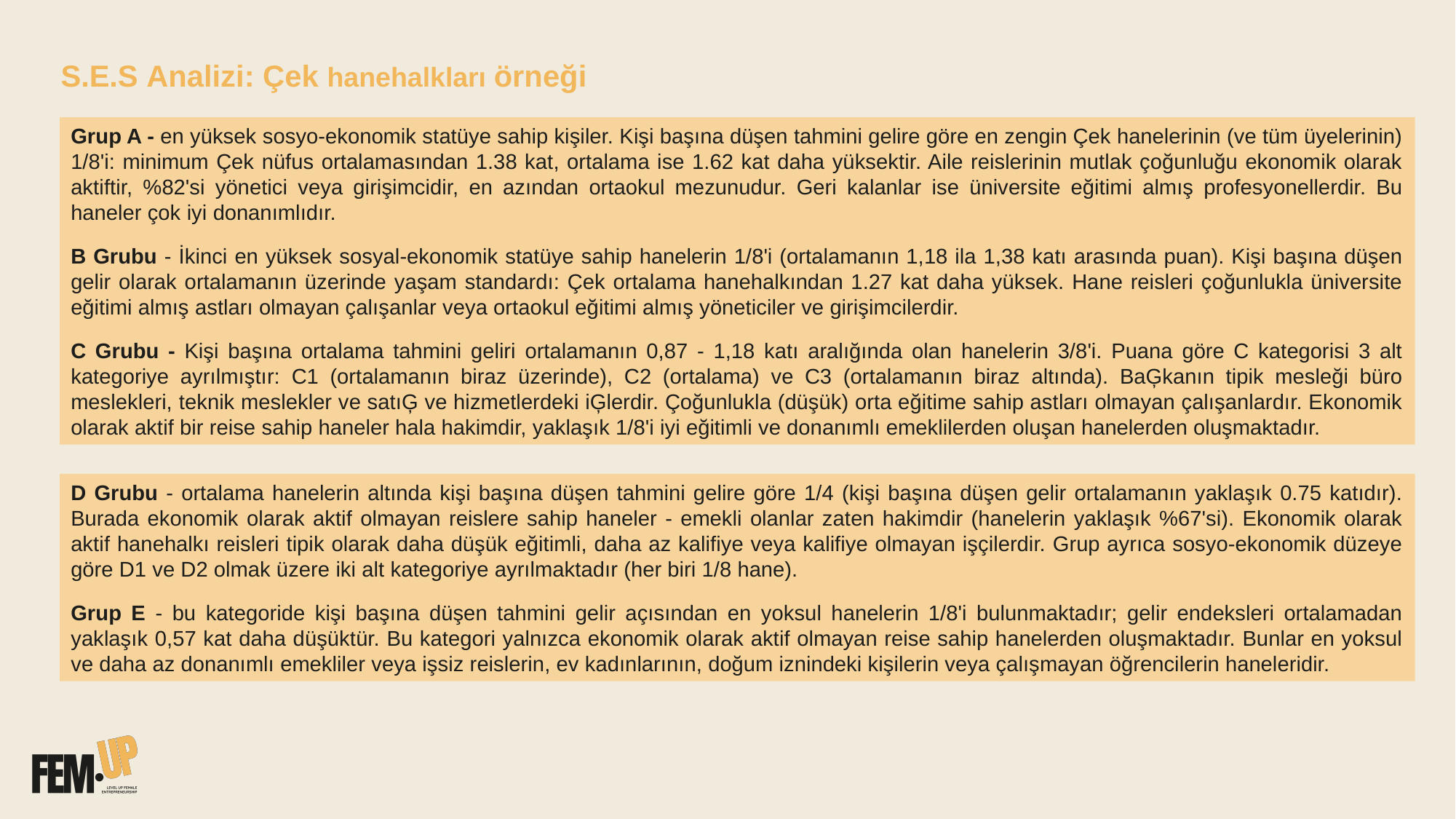

S.E.S Analizi: Çek hanehalkları örneği
Grup A - en yüksek sosyo-ekonomik statüye sahip kişiler. Kişi başına düşen tahmini gelire göre en zengin Çek hanelerinin (ve tüm üyelerinin) 1/8'i: minimum Çek nüfus ortalamasından 1.38 kat, ortalama ise 1.62 kat daha yüksektir. Aile reislerinin mutlak çoğunluğu ekonomik olarak aktiftir, %82'si yönetici veya girişimcidir, en azından ortaokul mezunudur. Geri kalanlar ise üniversite eğitimi almış profesyonellerdir. Bu haneler çok iyi donanımlıdır.
B Grubu - İkinci en yüksek sosyal-ekonomik statüye sahip hanelerin 1/8'i (ortalamanın 1,18 ila 1,38 katı arasında puan). Kişi başına düşen gelir olarak ortalamanın üzerinde yaşam standardı: Çek ortalama hanehalkından 1.27 kat daha yüksek. Hane reisleri çoğunlukla üniversite eğitimi almış astları olmayan çalışanlar veya ortaokul eğitimi almış yöneticiler ve girişimcilerdir.
C Grubu - Kişi başına ortalama tahmini geliri ortalamanın 0,87 - 1,18 katı aralığında olan hanelerin 3/8'i. Puana göre C kategorisi 3 alt kategoriye ayrılmıştır: C1 (ortalamanın biraz üzerinde), C2 (ortalama) ve C3 (ortalamanın biraz altında). BaĢkanın tipik mesleği büro meslekleri, teknik meslekler ve satıĢ ve hizmetlerdeki iĢlerdir. Çoğunlukla (düşük) orta eğitime sahip astları olmayan çalışanlardır. Ekonomik olarak aktif bir reise sahip haneler hala hakimdir, yaklaşık 1/8'i iyi eğitimli ve donanımlı emeklilerden oluşan hanelerden oluşmaktadır.
D Grubu - ortalama hanelerin altında kişi başına düşen tahmini gelire göre 1/4 (kişi başına düşen gelir ortalamanın yaklaşık 0.75 katıdır). Burada ekonomik olarak aktif olmayan reislere sahip haneler - emekli olanlar zaten hakimdir (hanelerin yaklaşık %67'si). Ekonomik olarak aktif hanehalkı reisleri tipik olarak daha düşük eğitimli, daha az kalifiye veya kalifiye olmayan işçilerdir. Grup ayrıca sosyo-ekonomik düzeye göre D1 ve D2 olmak üzere iki alt kategoriye ayrılmaktadır (her biri 1/8 hane).
Grup E - bu kategoride kişi başına düşen tahmini gelir açısından en yoksul hanelerin 1/8'i bulunmaktadır; gelir endeksleri ortalamadan yaklaşık 0,57 kat daha düşüktür. Bu kategori yalnızca ekonomik olarak aktif olmayan reise sahip hanelerden oluşmaktadır. Bunlar en yoksul ve daha az donanımlı emekliler veya işsiz reislerin, ev kadınlarının, doğum iznindeki kişilerin veya çalışmayan öğrencilerin haneleridir.